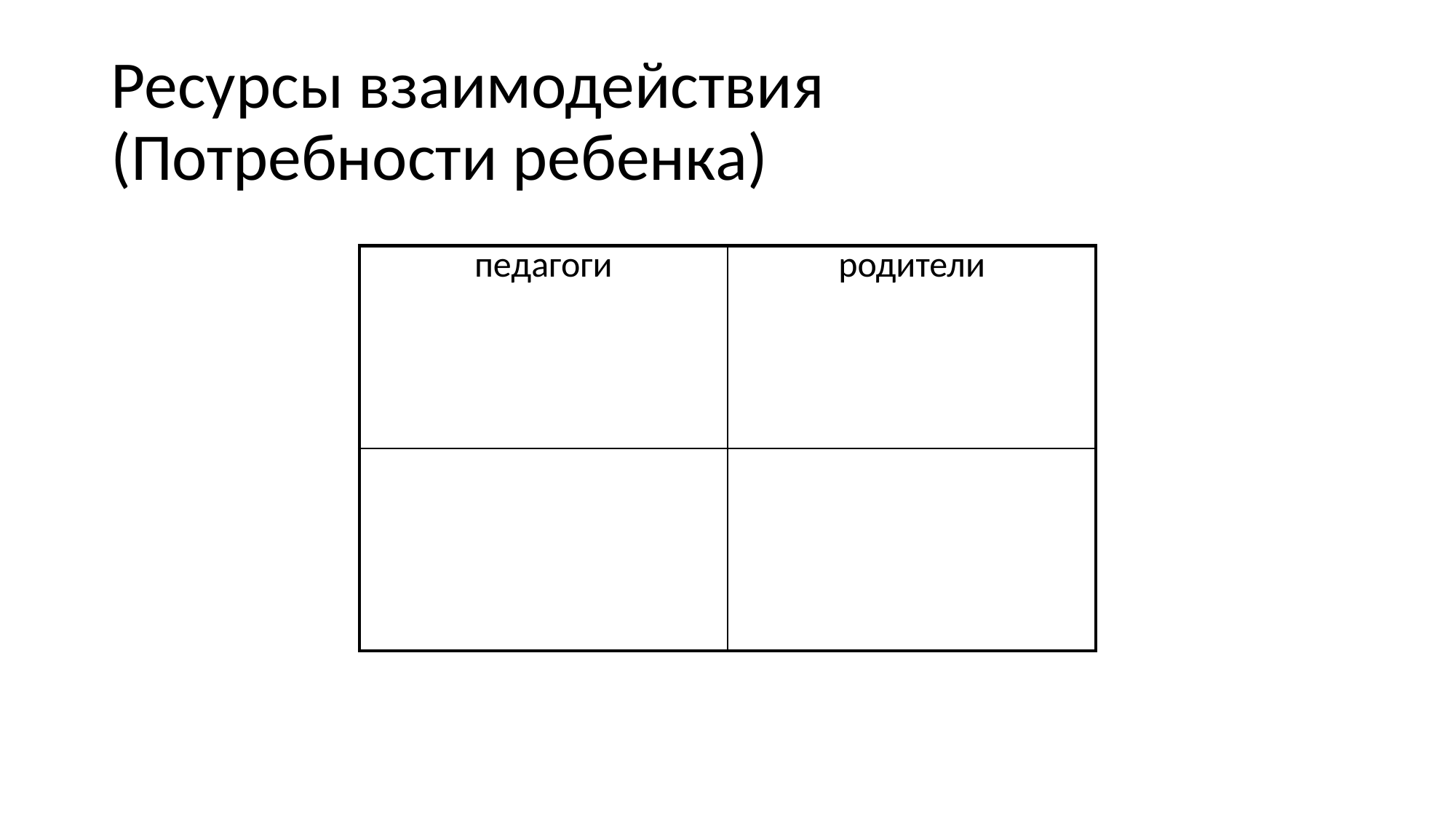

# Ресурсы взаимодействия (Потребности ребенка)
| педагоги | родители |
| --- | --- |
|  |  |